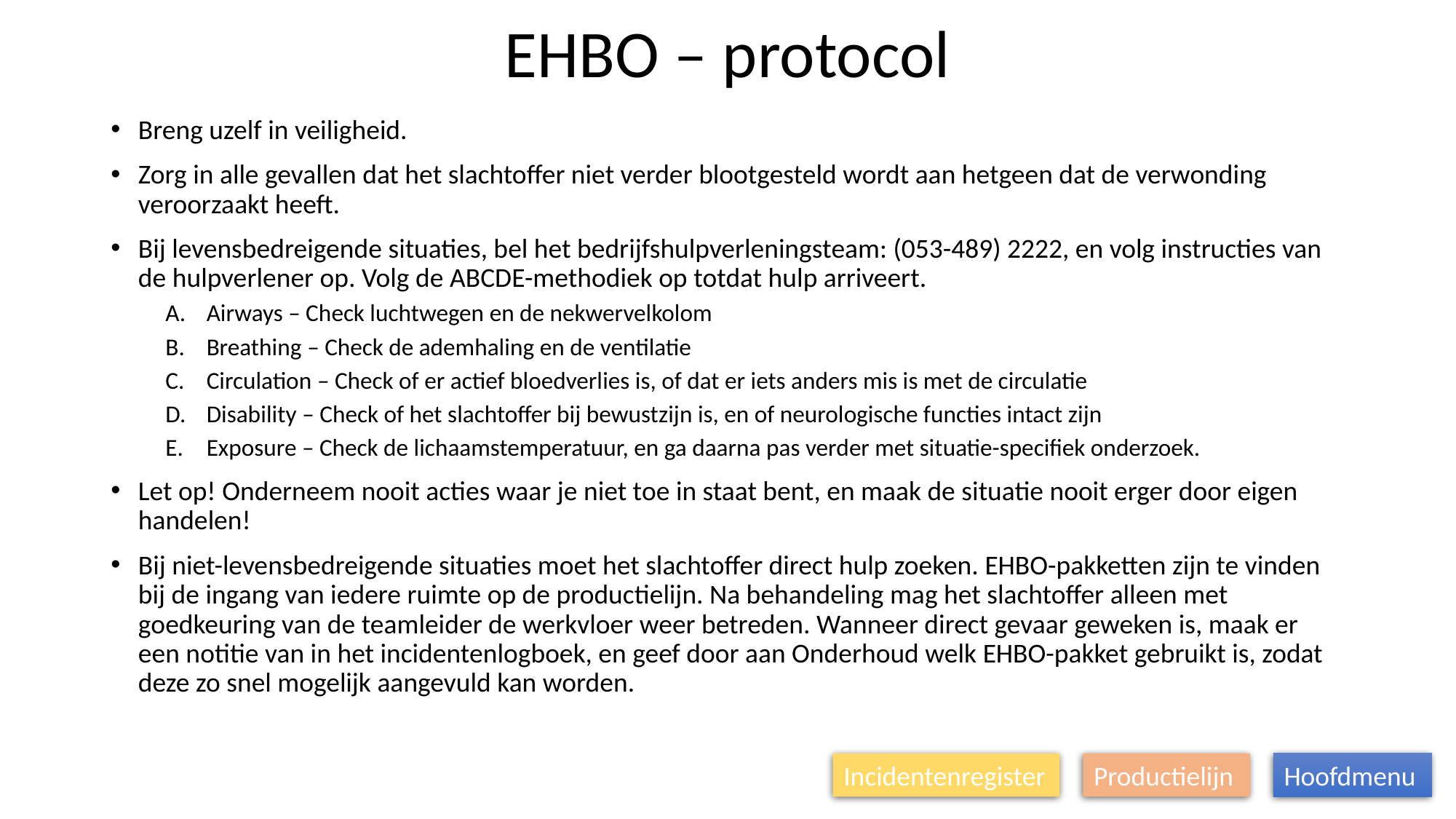

# EHBO – protocol
Breng uzelf in veiligheid.
Zorg in alle gevallen dat het slachtoffer niet verder blootgesteld wordt aan hetgeen dat de verwonding veroorzaakt heeft.
Bij levensbedreigende situaties, bel het bedrijfshulpverleningsteam: (053-489) 2222, en volg instructies van de hulpverlener op. Volg de ABCDE-methodiek op totdat hulp arriveert.
Airways – Check luchtwegen en de nekwervelkolom
Breathing – Check de ademhaling en de ventilatie
Circulation – Check of er actief bloedverlies is, of dat er iets anders mis is met de circulatie
Disability – Check of het slachtoffer bij bewustzijn is, en of neurologische functies intact zijn
Exposure – Check de lichaamstemperatuur, en ga daarna pas verder met situatie-specifiek onderzoek.
Let op! Onderneem nooit acties waar je niet toe in staat bent, en maak de situatie nooit erger door eigen handelen!
Bij niet-levensbedreigende situaties moet het slachtoffer direct hulp zoeken. EHBO-pakketten zijn te vinden bij de ingang van iedere ruimte op de productielijn. Na behandeling mag het slachtoffer alleen met goedkeuring van de teamleider de werkvloer weer betreden. Wanneer direct gevaar geweken is, maak er een notitie van in het incidentenlogboek, en geef door aan Onderhoud welk EHBO-pakket gebruikt is, zodat deze zo snel mogelijk aangevuld kan worden.

Incidentenregister
Productielijn
Hoofdmenu